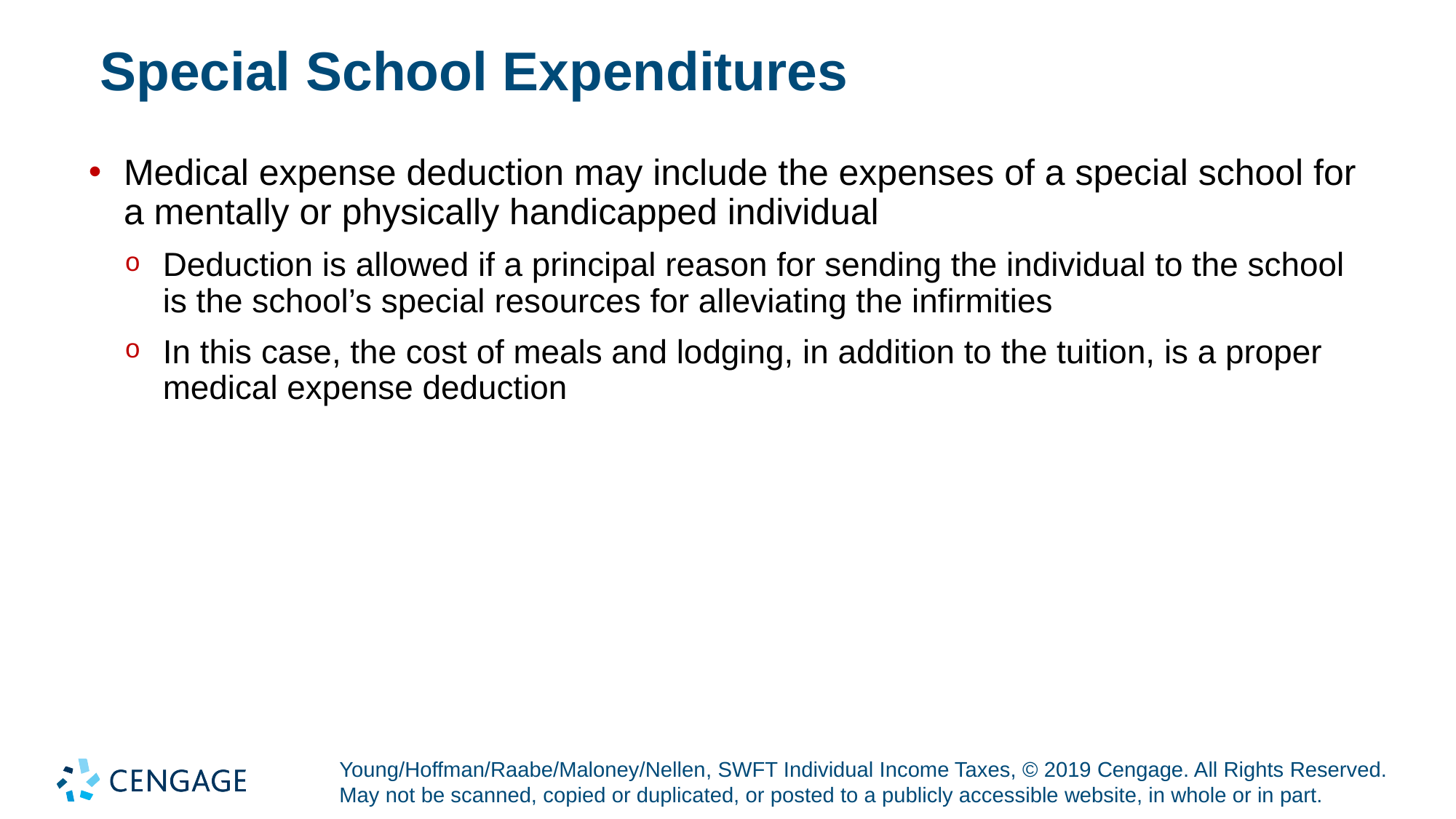

# Special School Expenditures
Medical expense deduction may include the expenses of a special school for a mentally or physically handicapped individual
Deduction is allowed if a principal reason for sending the individual to the school is the school’s special resources for alleviating the infirmities
In this case, the cost of meals and lodging, in addition to the tuition, is a proper medical expense deduction